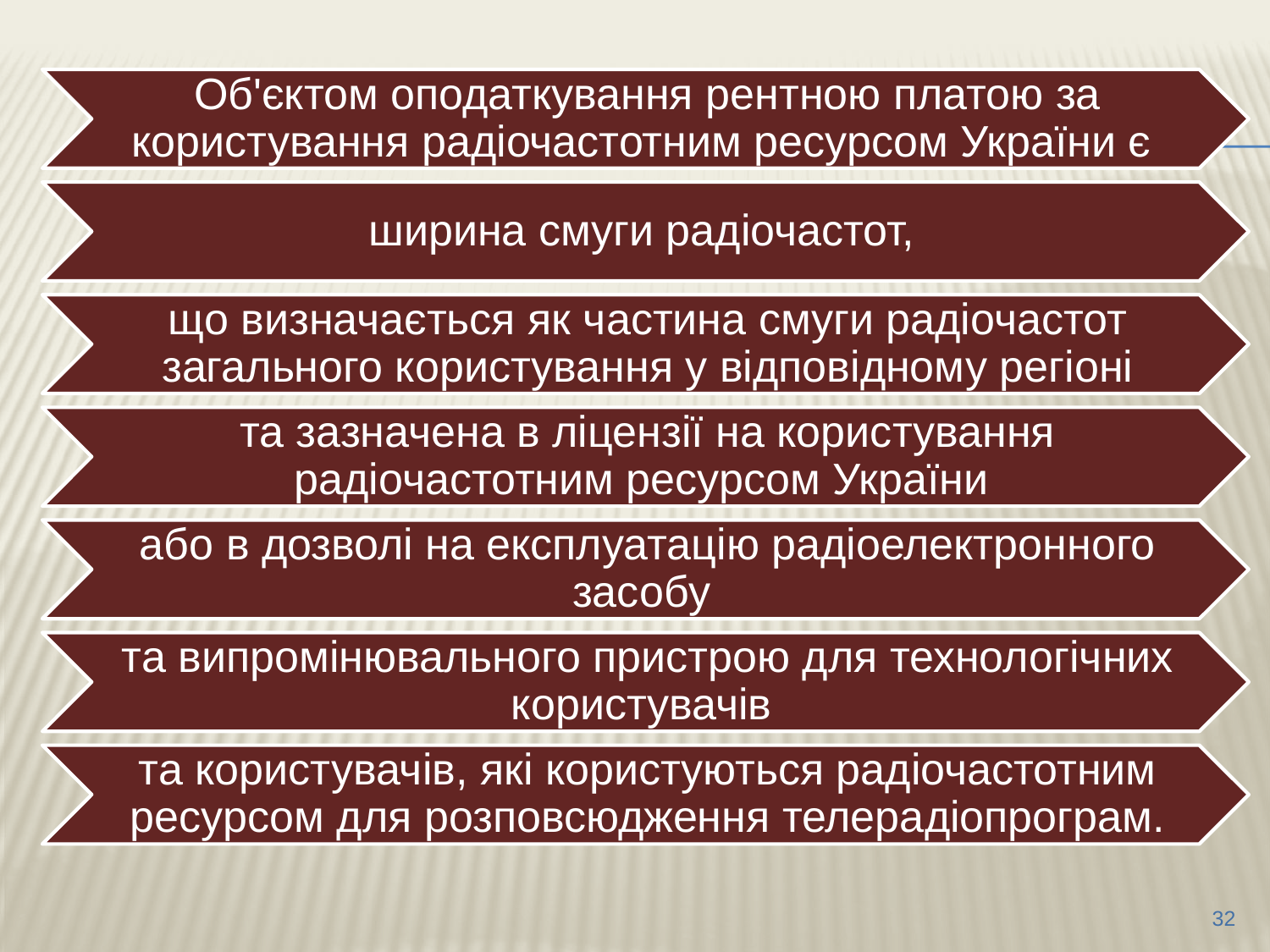

Об'єктом оподаткування рентною платою за користування радіочастотним ресурсом України є
ширина смуги радіочастот,
що визначається як частина смуги радіочастот загального користування у відповідному регіоні
та зазначена в ліцензії на користування радіочастотним ресурсом України
або в дозволі на експлуатацію радіоелектронного засобу
та випромінювального пристрою для технологічних користувачів
та користувачів, які користуються радіочастотним ресурсом для розповсюдження телерадіопрограм.
32